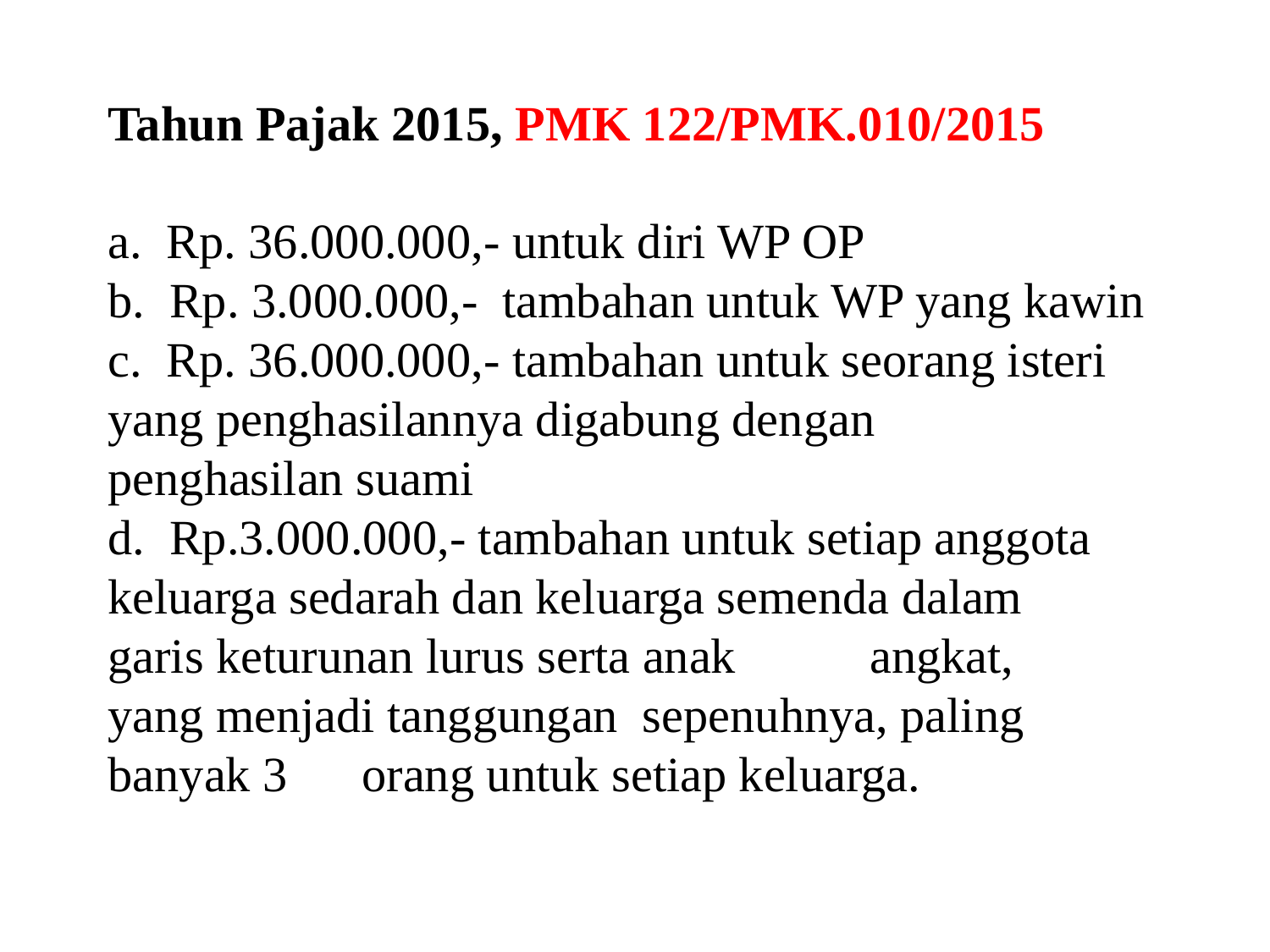

# Tahun Pajak 2015, PMK 122/PMK.010/2015 a.  Rp. 36.000.000,- untuk diri WP OP b.  Rp. 3.000.000,-  tambahan untuk WP yang kawin c.  Rp. 36.000.000,- tambahan untuk seorang isteri 	yang penghasilannya digabung dengan 	penghasilan suami d.  Rp.3.000.000,- tambahan untuk setiap anggota 	keluarga sedarah dan keluarga semenda dalam 	garis keturunan lurus serta anak  	angkat, 	yang menjadi tanggungan  sepenuhnya, paling 	banyak 3 	orang untuk setiap keluarga.